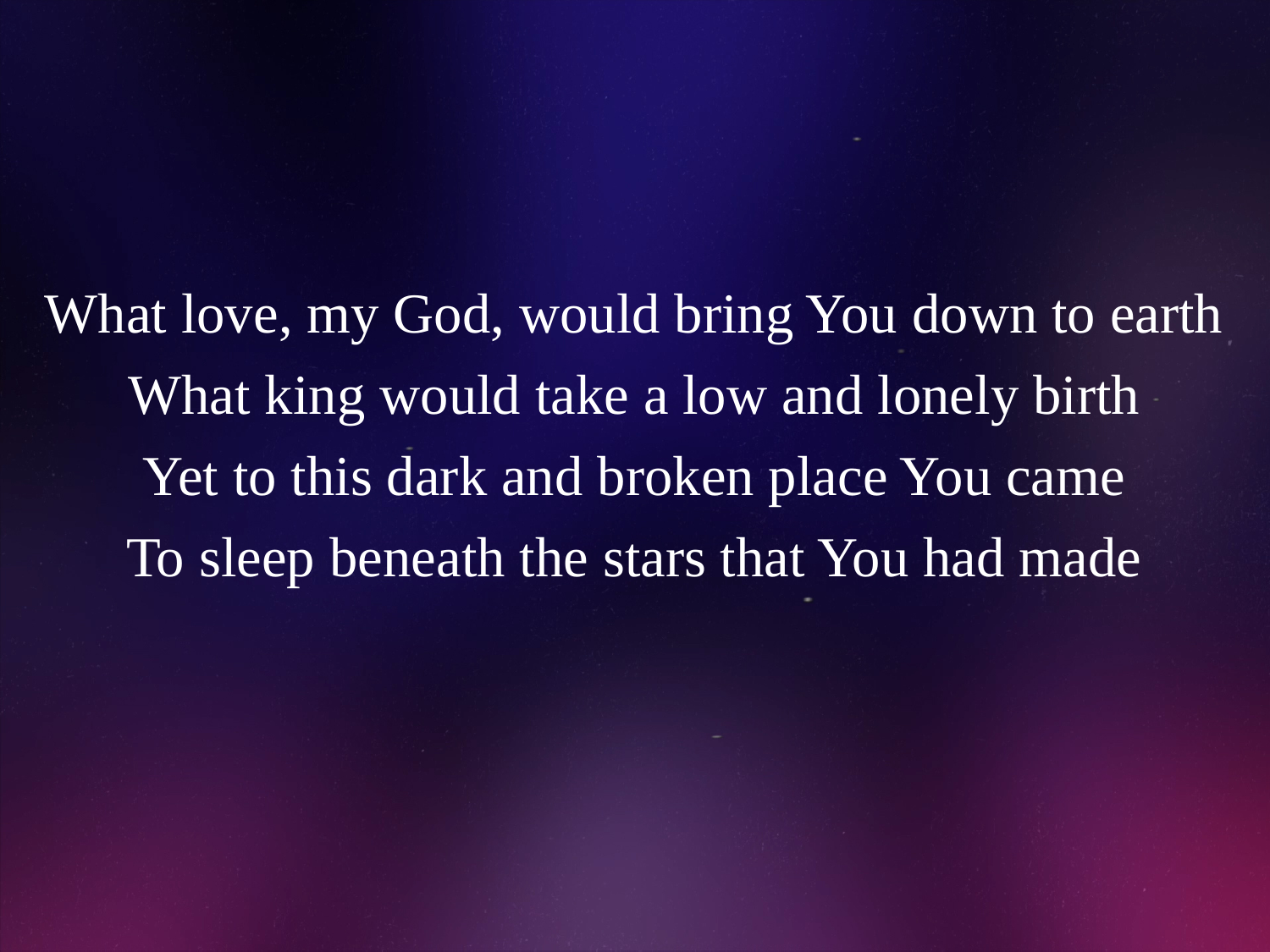

# What love, my God, would bring You down to earth What king would take a low and lonely birth Yet to this dark and broken place You came To sleep beneath the stars that You had made